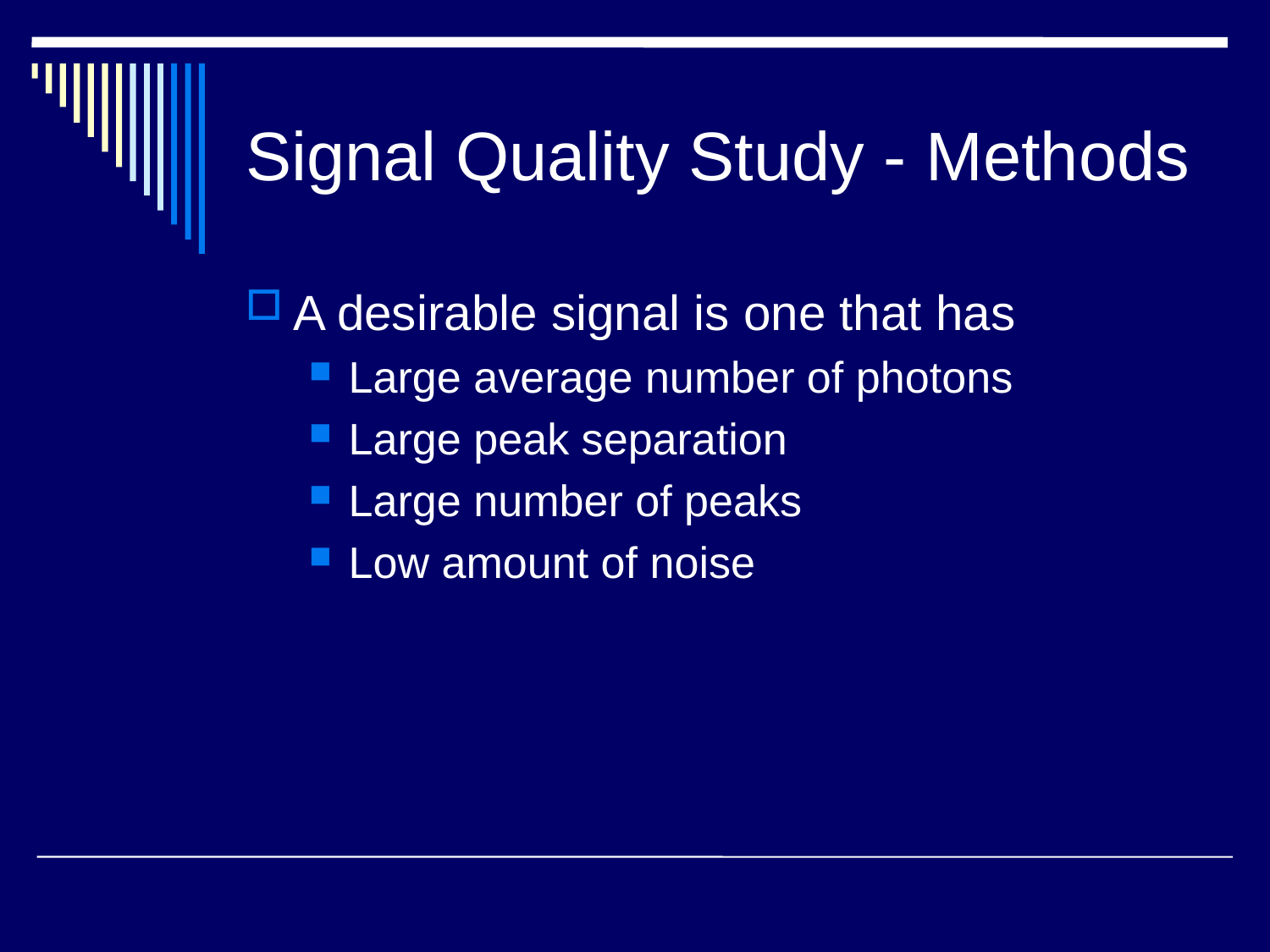

Signal Quality Study - Methods
A desirable signal is one that has
Large average number of photons
Large peak separation
Large number of peaks
Low amount of noise